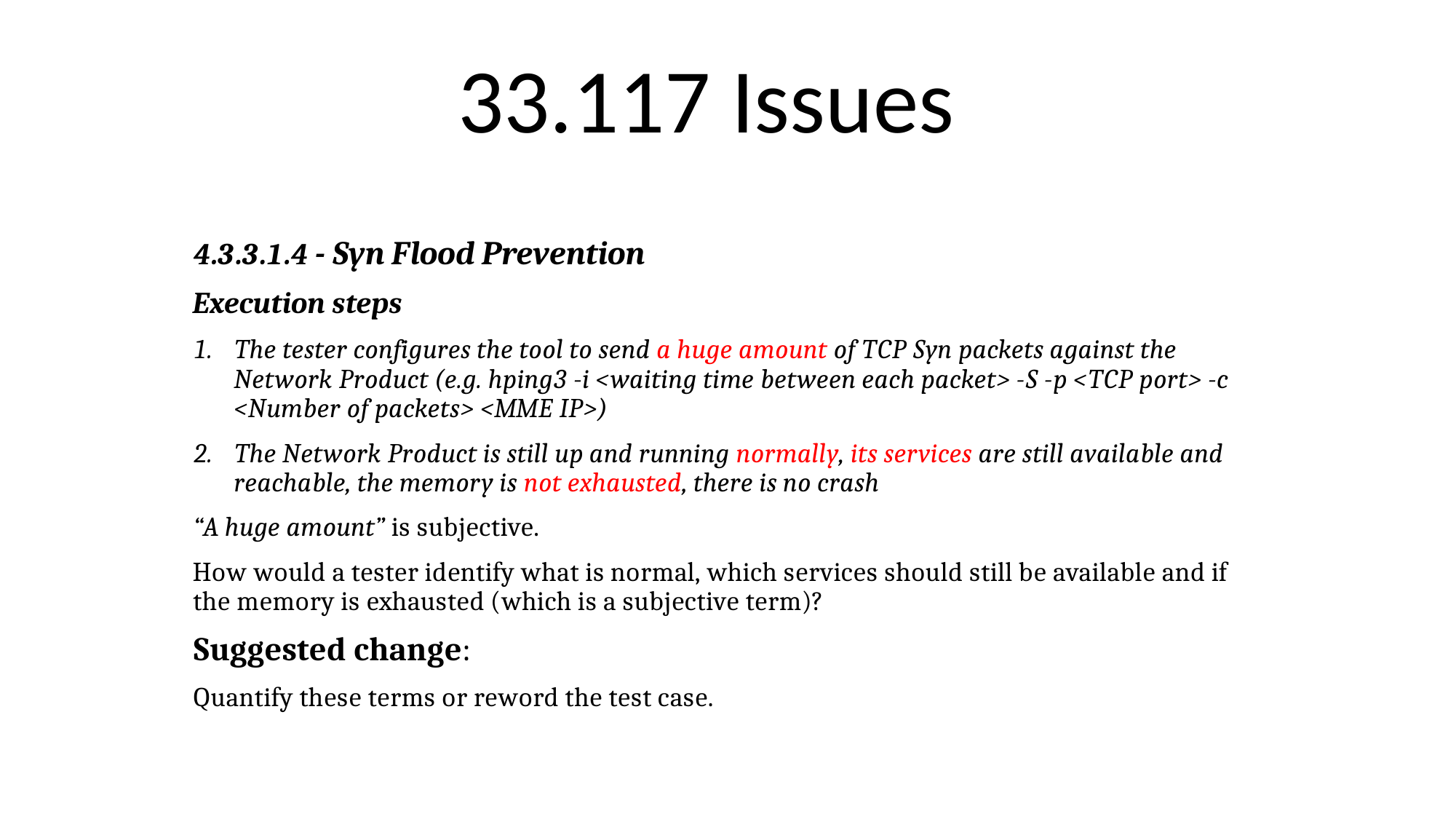

# 33.117 Issues
4.3.3.1.4 - Syn Flood Prevention
Execution steps
The tester configures the tool to send a huge amount of TCP Syn packets against the Network Product (e.g. hping3 -i <waiting time between each packet> -S -p <TCP port> -c <Number of packets> <MME IP>)
The Network Product is still up and running normally, its services are still available and reachable, the memory is not exhausted, there is no crash
“A huge amount” is subjective.
How would a tester identify what is normal, which services should still be available and if the memory is exhausted (which is a subjective term)?
Suggested change:
Quantify these terms or reword the test case.